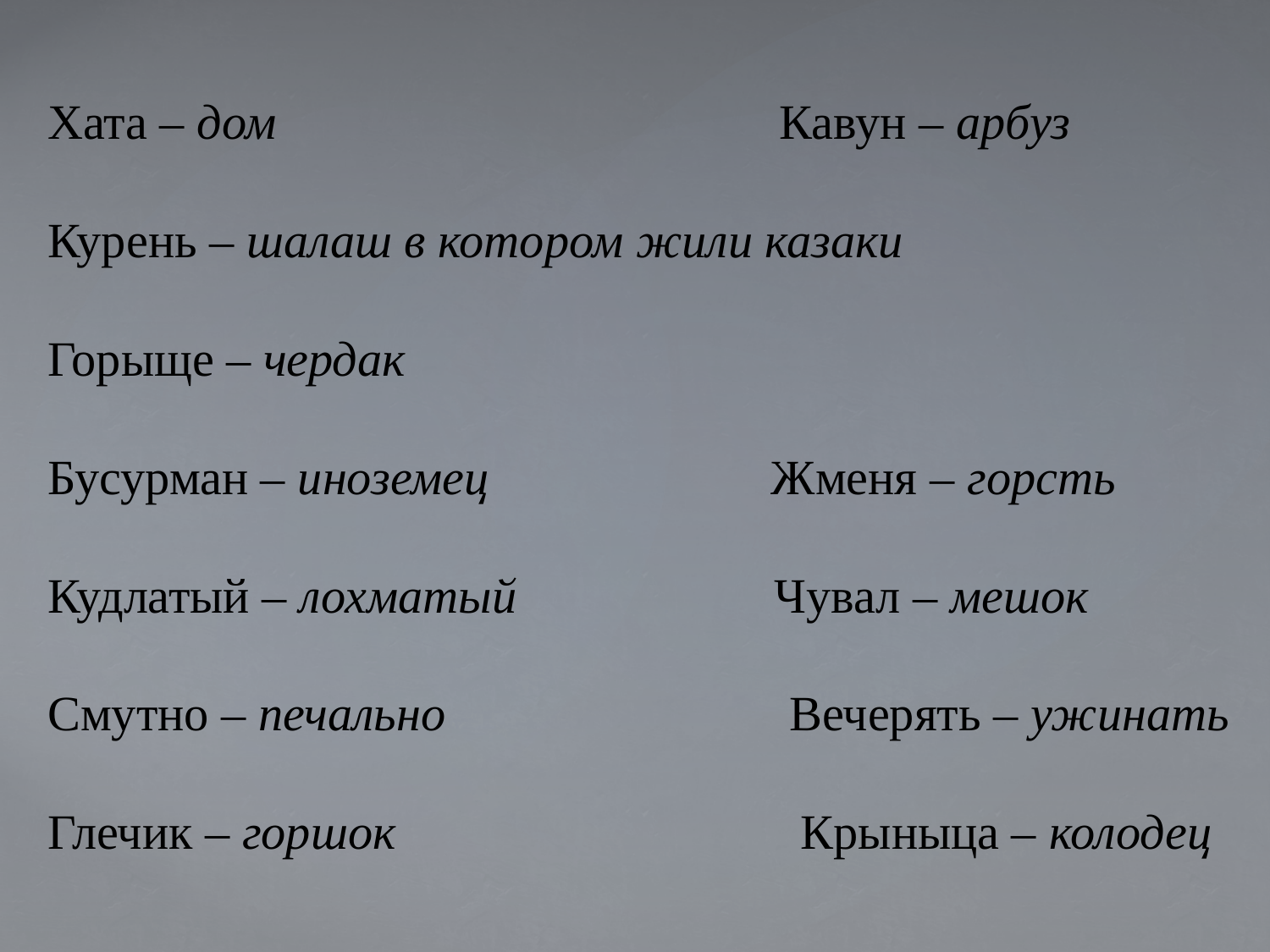

# Хата – дом                                         Кавун – арбуз Курень – шалаш в котором жили казаки Горыще – чердак Бусурман – иноземец                       Жменя – горсть Кудлатый – лохматый                     Чувал – мешок Смутно – печально                            Вечерять – ужинать Глечик – горшок                                 Крыныца – колодец